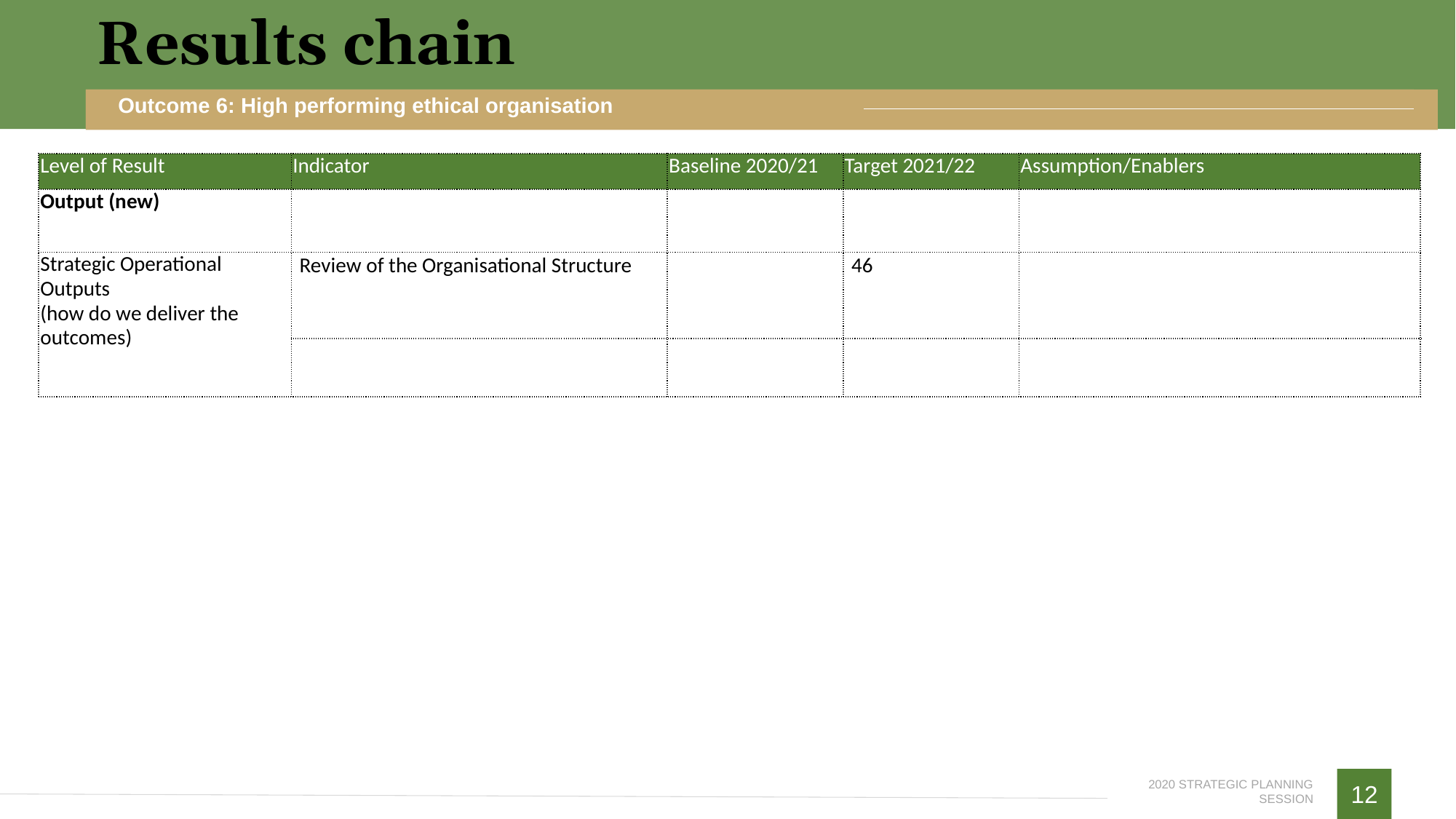

Results chain

Outcome 6: High performing ethical organisation
| Level of Result | Indicator | Baseline 2020/21 | Target 2021/22 | Assumption/Enablers |
| --- | --- | --- | --- | --- |
| Output (new) |  |  |  |  |
| Strategic Operational Outputs (how do we deliver the outcomes) | Review of the Organisational Structure |  | 46 |  |
|  |  |  |  |  |